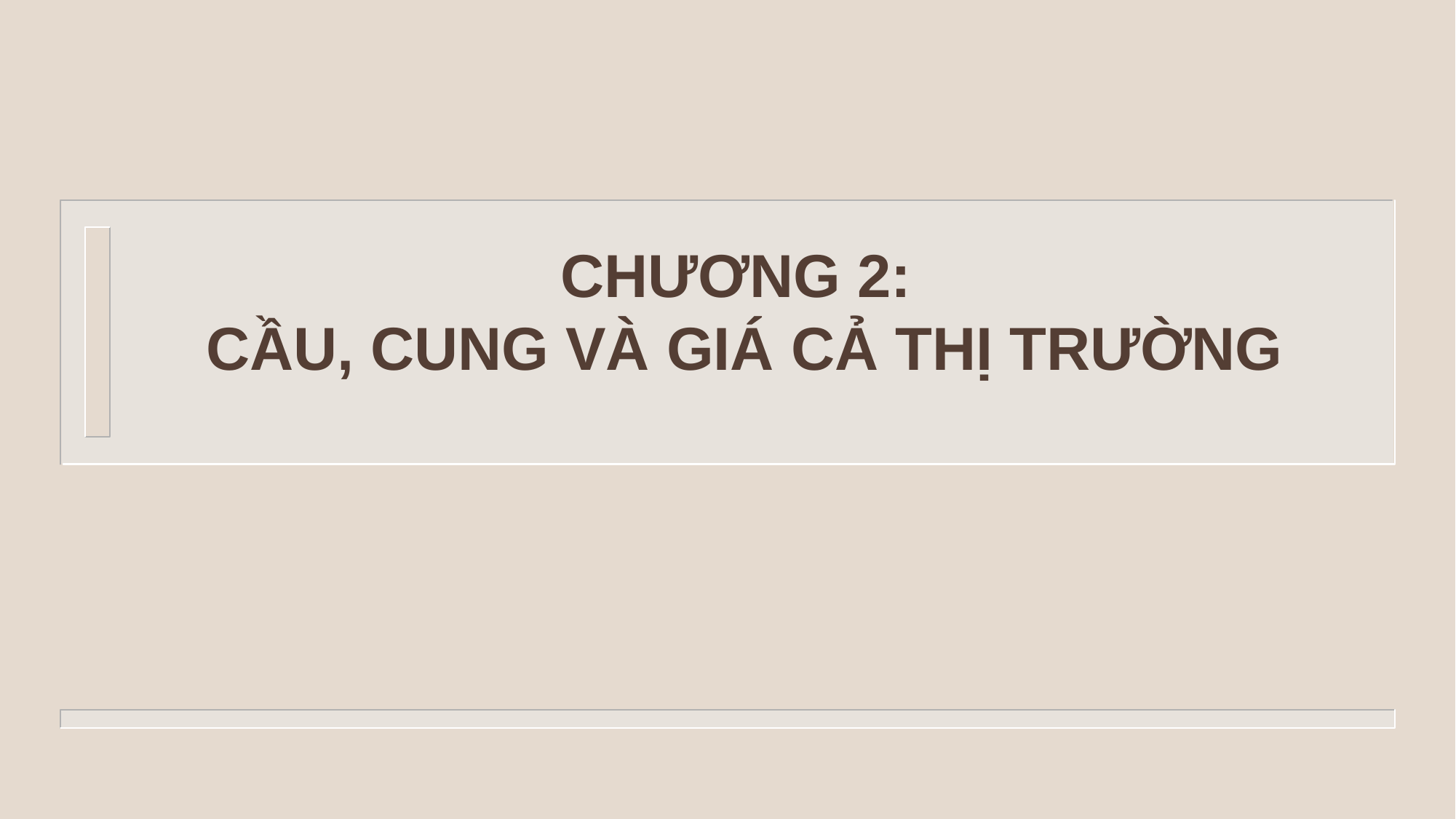

CHƯƠNG 2:
CẦU, CUNG VÀ GIÁ CẢ THỊ TRƯỜNG